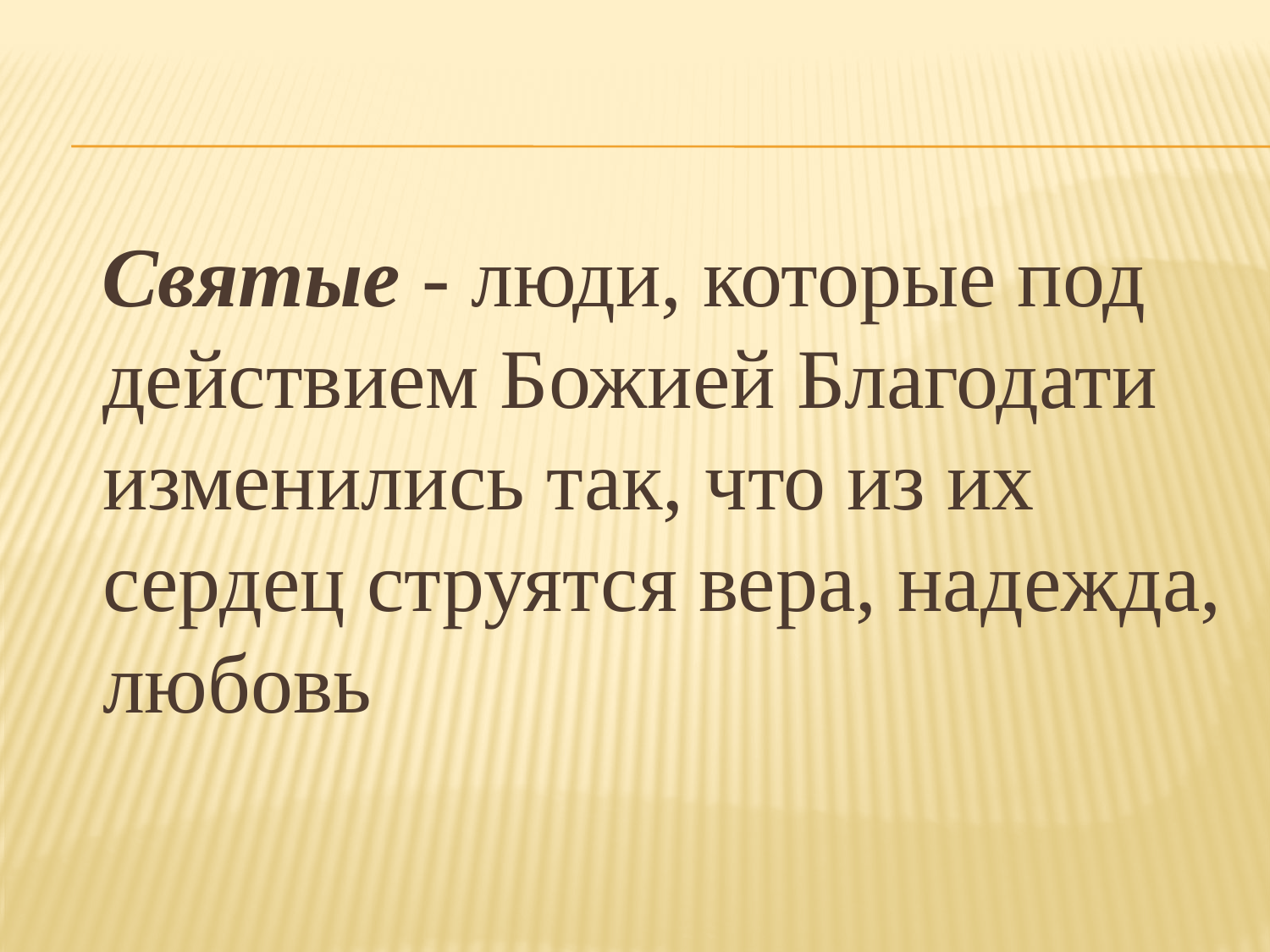

Святые - люди, которые под действием Божией Благодати изменились так, что из их сердец струятся вера, надежда, любовь